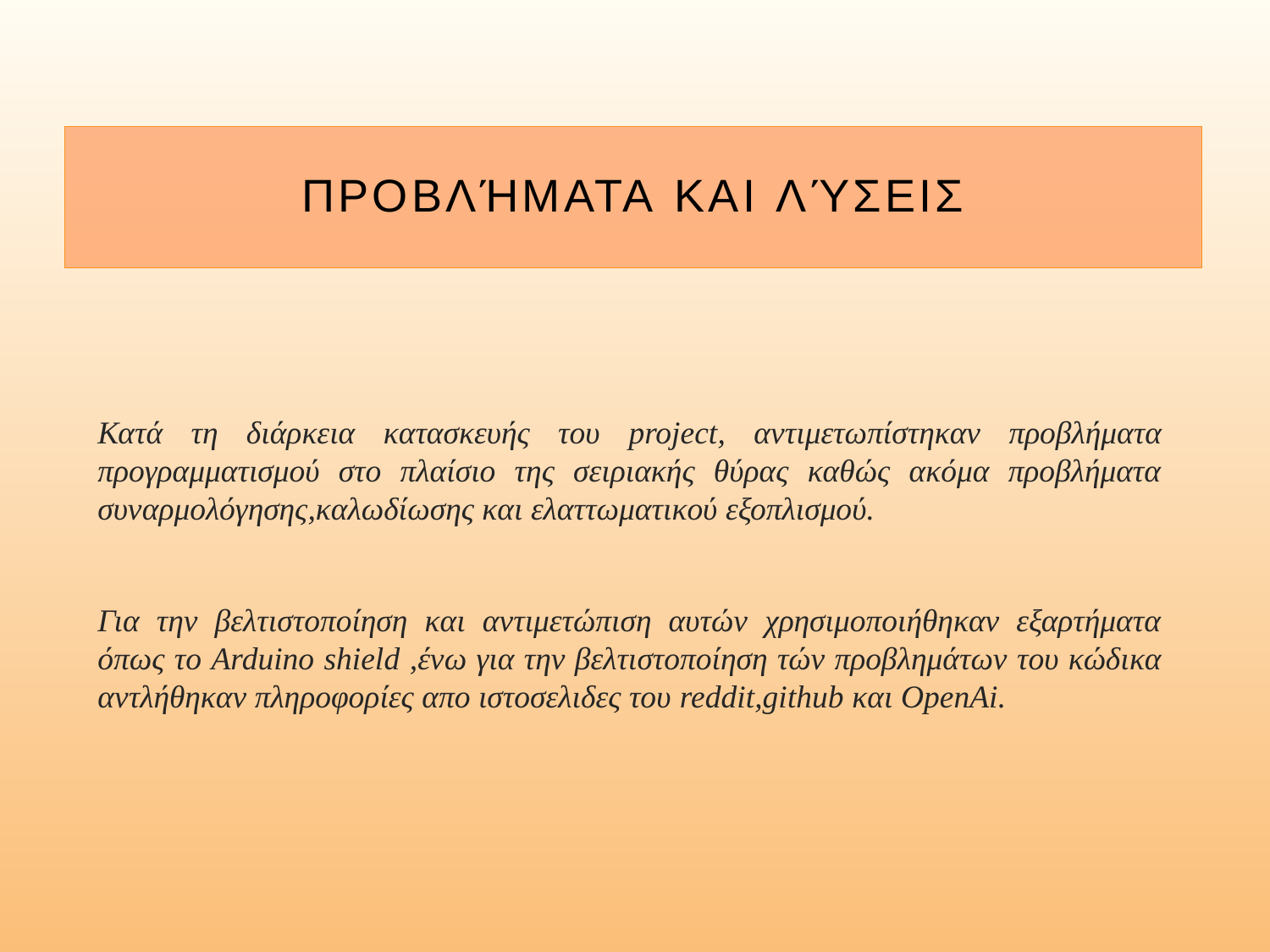

# Προβλήματα και Λύσεις
Κατά τη διάρκεια κατασκευής του project, αντιμετωπίστηκαν προβλήματα προγραμματισμού στο πλαίσιο της σειριακής θύρας καθώς ακόμα προβλήματα συναρμολόγησης,καλωδίωσης και ελαττωματικού εξοπλισμού.

Για την βελτιστοποίηση και αντιμετώπιση αυτών χρησιμοποιήθηκαν εξαρτήματα όπως το Arduino shield ,ένω για την βελτιστοποίηση τών προβλημάτων του κώδικα αντλήθηκαν πληροφορίες απο ιστοσελιδες του reddit,github και OpenAi.